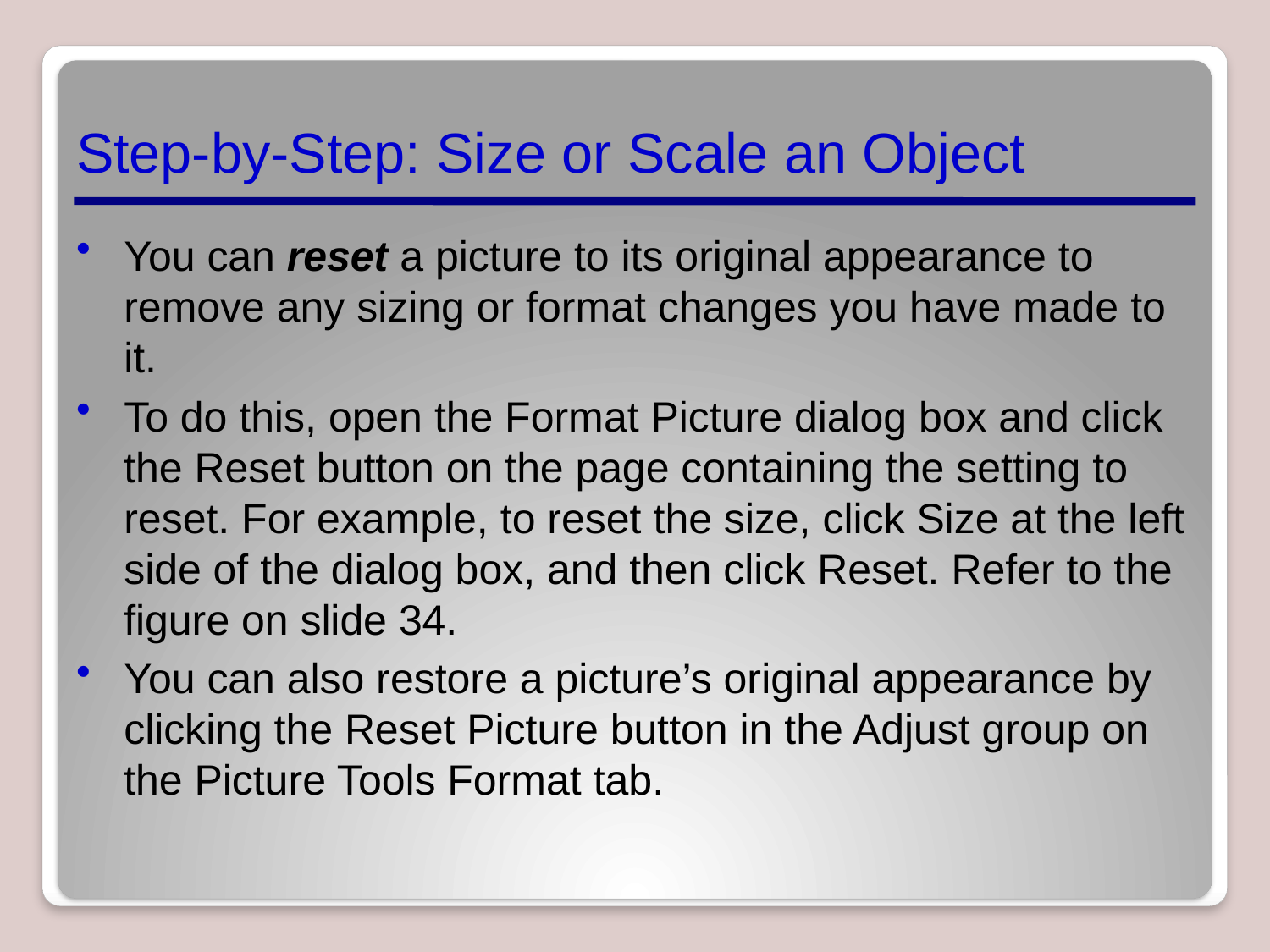

# Step-by-Step: Size or Scale an Object
You can reset a picture to its original appearance to remove any sizing or format changes you have made to it.
To do this, open the Format Picture dialog box and click the Reset button on the page containing the setting to reset. For example, to reset the size, click Size at the left side of the dialog box, and then click Reset. Refer to the figure on slide 34.
You can also restore a picture’s original appearance by clicking the Reset Picture button in the Adjust group on the Picture Tools Format tab.